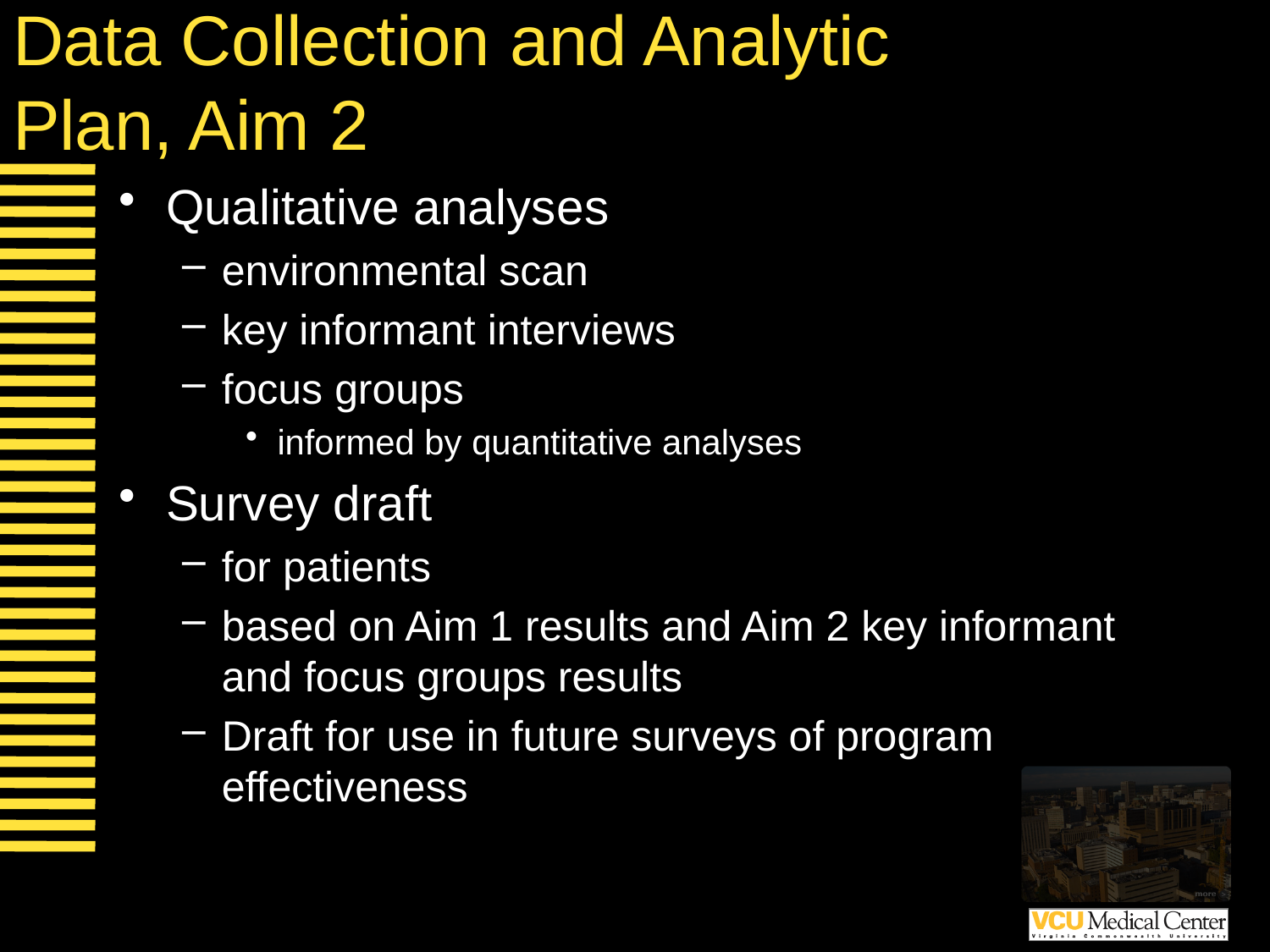

# Data Collection and Analytic Plan, Aim 2
Qualitative analyses
environmental scan
key informant interviews
focus groups
informed by quantitative analyses
Survey draft
for patients
based on Aim 1 results and Aim 2 key informant and focus groups results
Draft for use in future surveys of program effectiveness